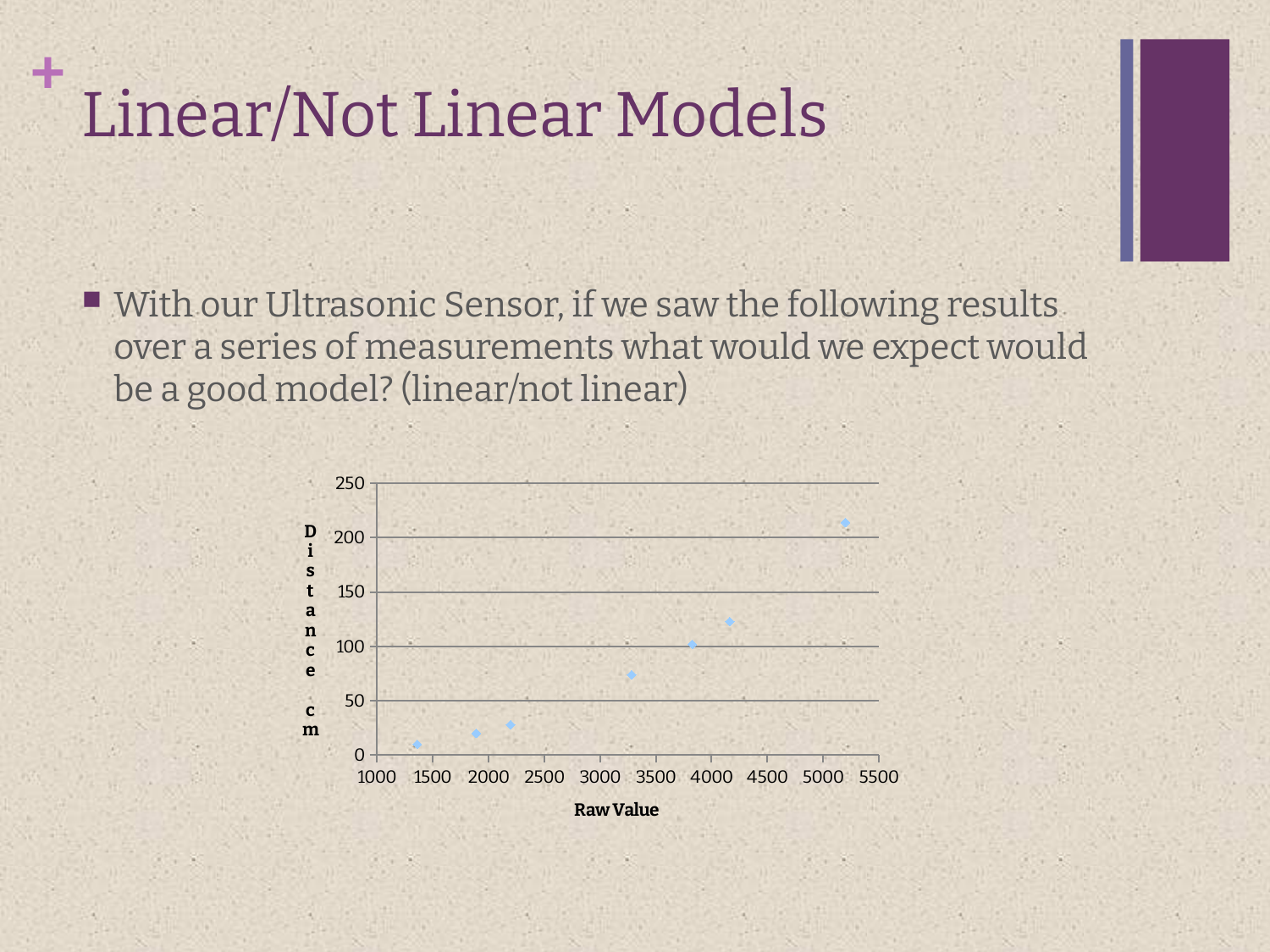

# Linear/Not Linear Models
With our Ultrasonic Sensor, if we saw the following results over a series of measurements what would we expect would be a good model? (linear/not linear)

### Chart

| Category |  |
|---|---|